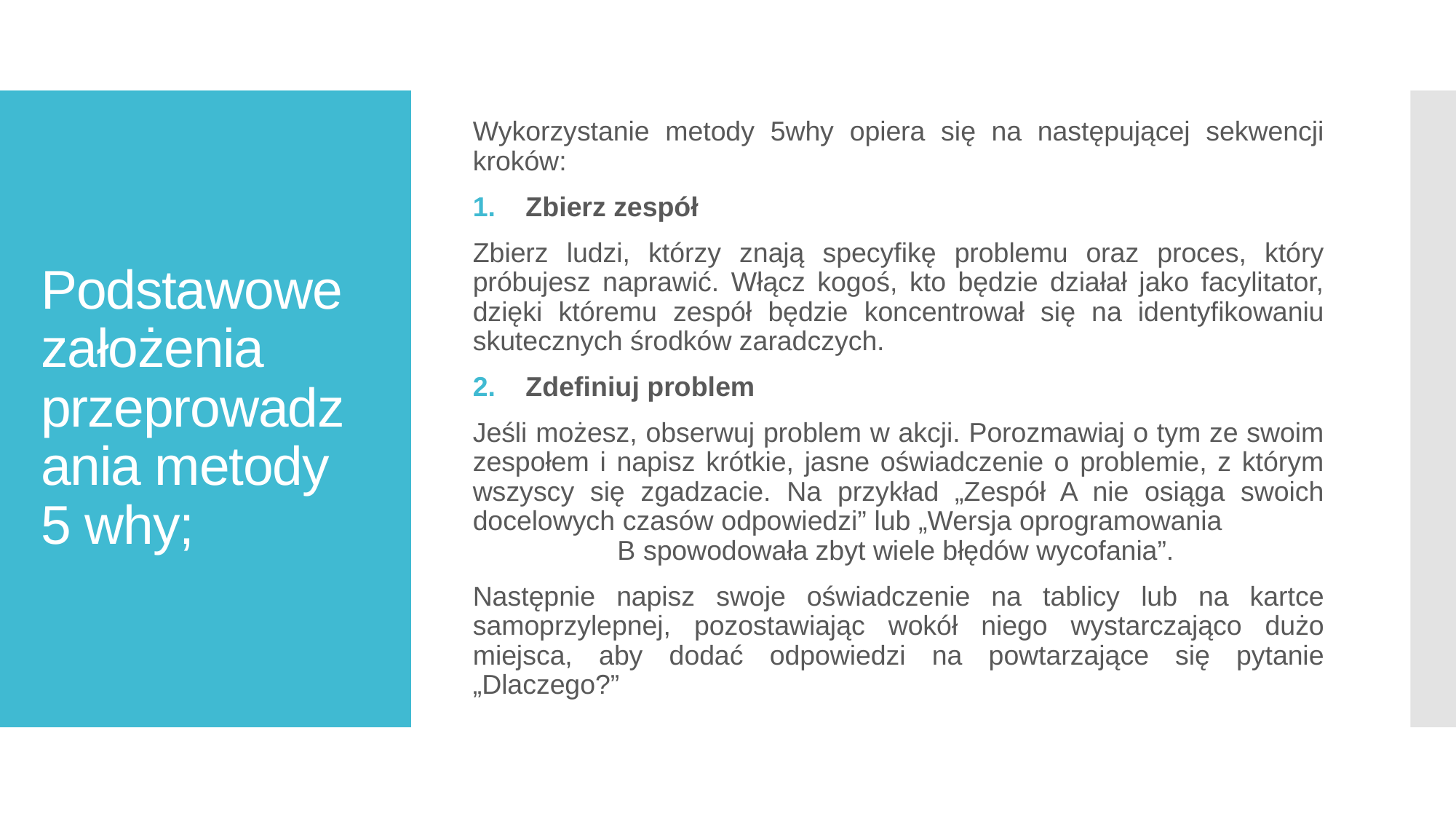

Wykorzystanie metody 5why opiera się na następującej sekwencji kroków:
Zbierz zespół
Zbierz ludzi, którzy znają specyfikę problemu oraz proces, który próbujesz naprawić. Włącz kogoś, kto będzie działał jako facylitator, dzięki któremu zespół będzie koncentrował się na identyfikowaniu skutecznych środków zaradczych.
Zdefiniuj problem
Jeśli możesz, obserwuj problem w akcji. Porozmawiaj o tym ze swoim zespołem i napisz krótkie, jasne oświadczenie o problemie, z którym wszyscy się zgadzacie. Na przykład „Zespół A nie osiąga swoich docelowych czasów odpowiedzi” lub „Wersja oprogramowania                                 B spowodowała zbyt wiele błędów wycofania”.
Następnie napisz swoje oświadczenie na tablicy lub na kartce samoprzylepnej, pozostawiając wokół niego wystarczająco dużo miejsca, aby dodać odpowiedzi na powtarzające się pytanie „Dlaczego?”
# Podstawowe założenia przeprowadzania metody 5 why;